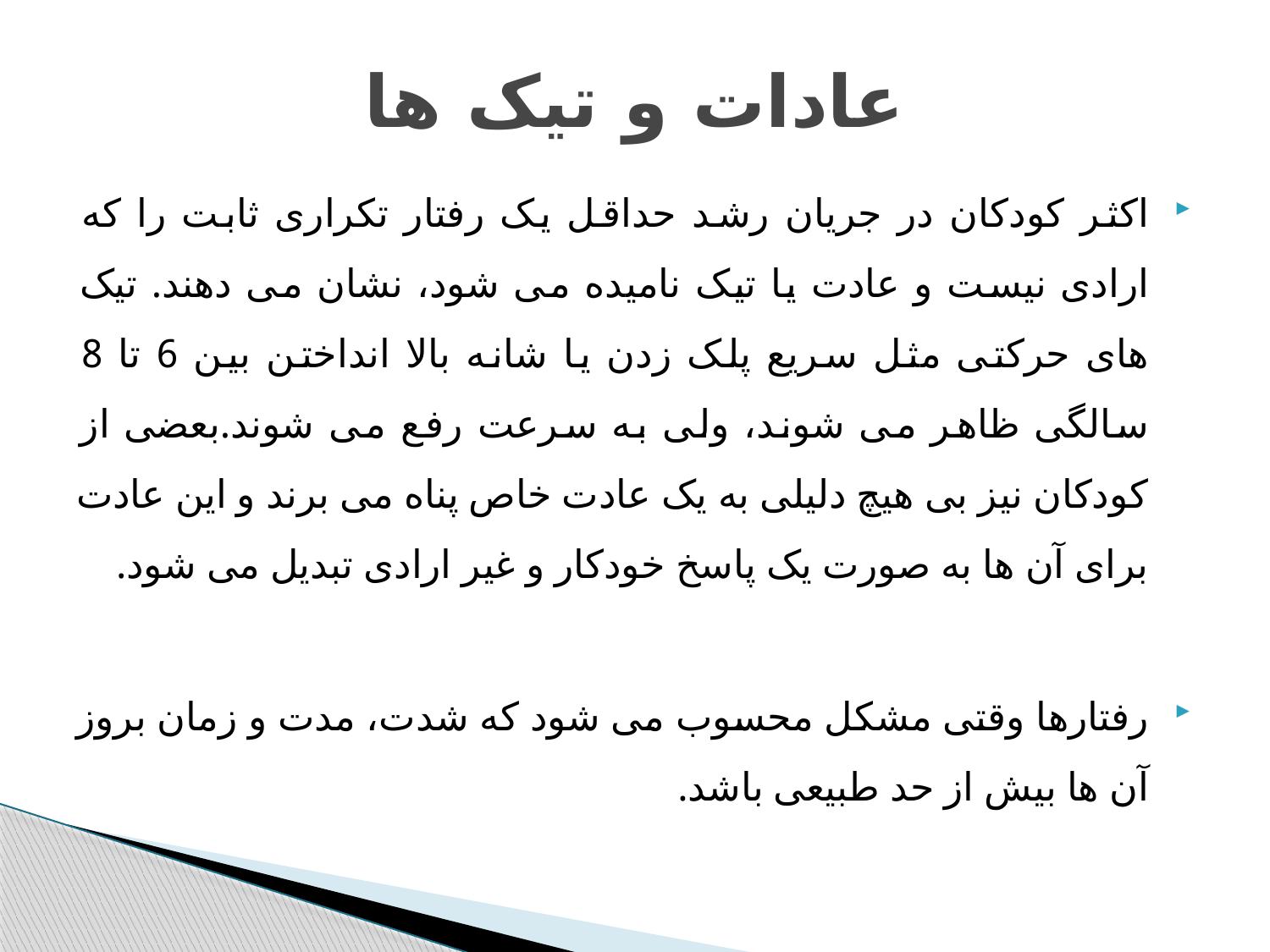

# عادات و تیک ها
اکثر کودکان در جریان رشد حداقل یک رفتار تکراری ثابت را که ارادی نیست و عادت یا تیک نامیده می شود، نشان می دهند. تیک های حرکتی مثل سریع پلک زدن یا شانه بالا انداختن بین 6 تا 8 سالگی ظاهر می شوند، ولی به سرعت رفع می شوند.بعضی از کودکان نیز بی هیچ دلیلی به یک عادت خاص پناه می برند و این عادت برای آن ها به صورت یک پاسخ خودکار و غیر ارادی تبدیل می شود.

رفتارها وقتی مشکل محسوب می شود که شدت، مدت و زمان بروز آن ها بیش از حد طبیعی باشد.